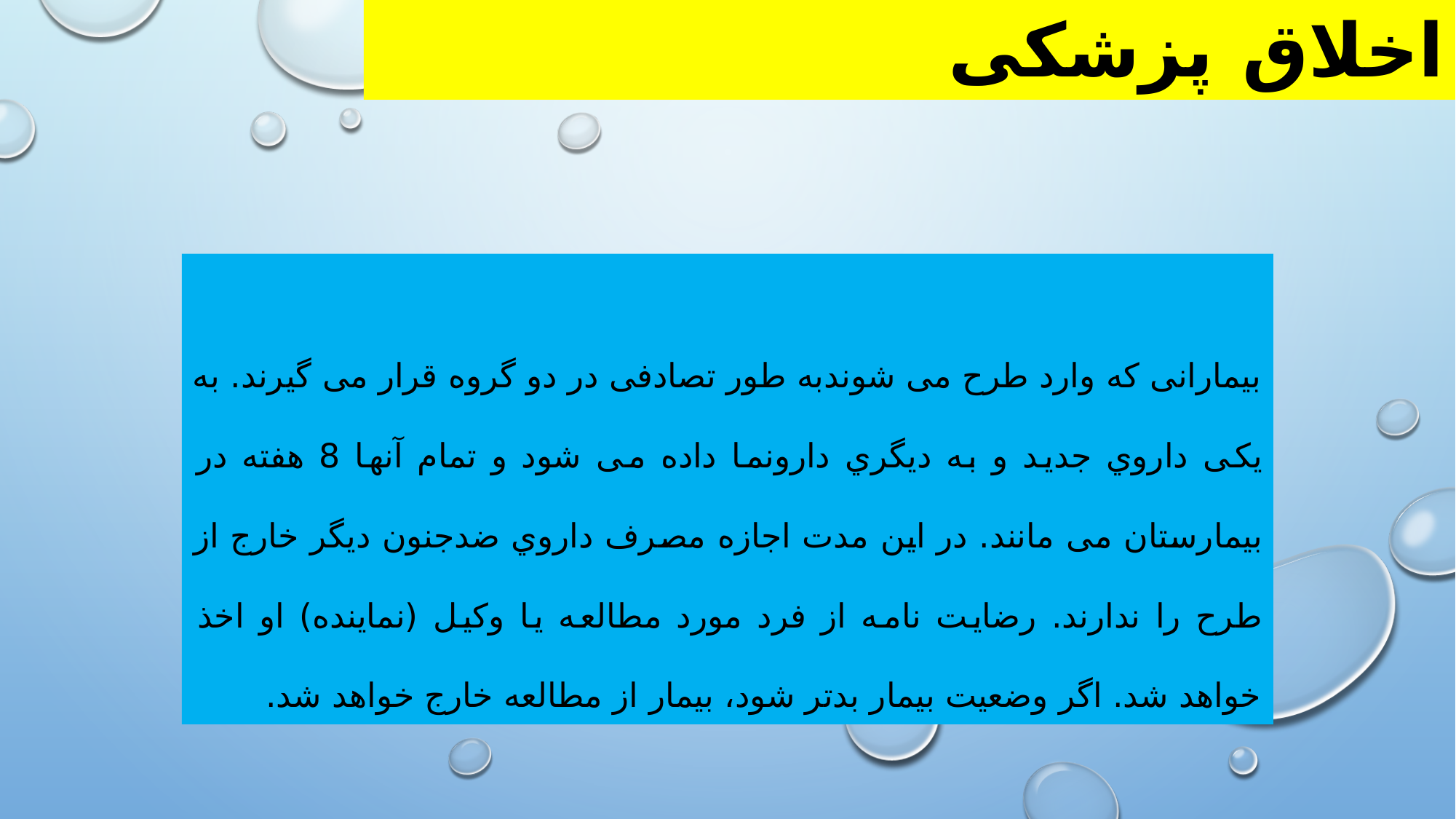

اخلاق پزشکی

بیمارانی که وارد طرح می شوندبه طور تصادفی در دو گروه قرار می گیرند. به یکی داروي جدید و به دیگري دارونما داده می شود و تمام آنها 8 هفته در بیمارستان می مانند. در این مدت اجازه مصرف داروي ضدجنون دیگر خارج از طرح را ندارند. رضایت نامه از فرد مورد مطالعه یا وکیل (نماینده) او اخذ خواهد شد. اگر وضعیت بیمار بدتر شود، بیمار از مطالعه خارج خواهد شد.